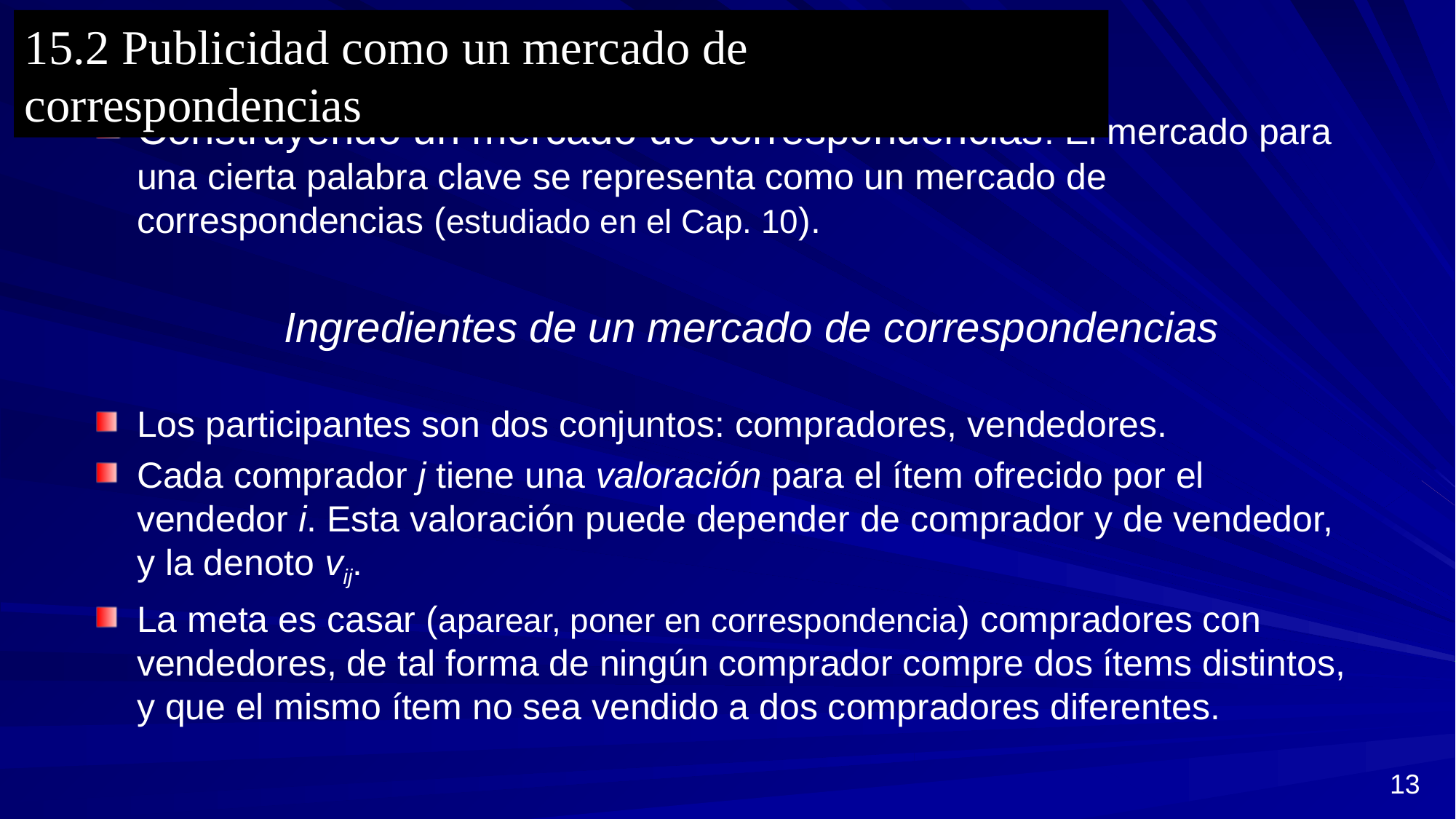

15.2 Publicidad como un mercado de correspondencias
Construyendo un mercado de correspondencias. El mercado para una cierta palabra clave se representa como un mercado de correspondencias (estudiado en el Cap. 10).

      Ingredientes de un mercado de correspondencias

Los participantes son dos conjuntos: compradores, vendedores.
Cada comprador j tiene una valoración para el ítem ofrecido por el vendedor i. Esta valoración puede depender de comprador y de vendedor, y la denoto vij.
La meta es casar (aparear, poner en correspondencia) compradores con vendedores, de tal forma de ningún comprador compre dos ítems distintos, y que el mismo ítem no sea vendido a dos compradores diferentes.
13